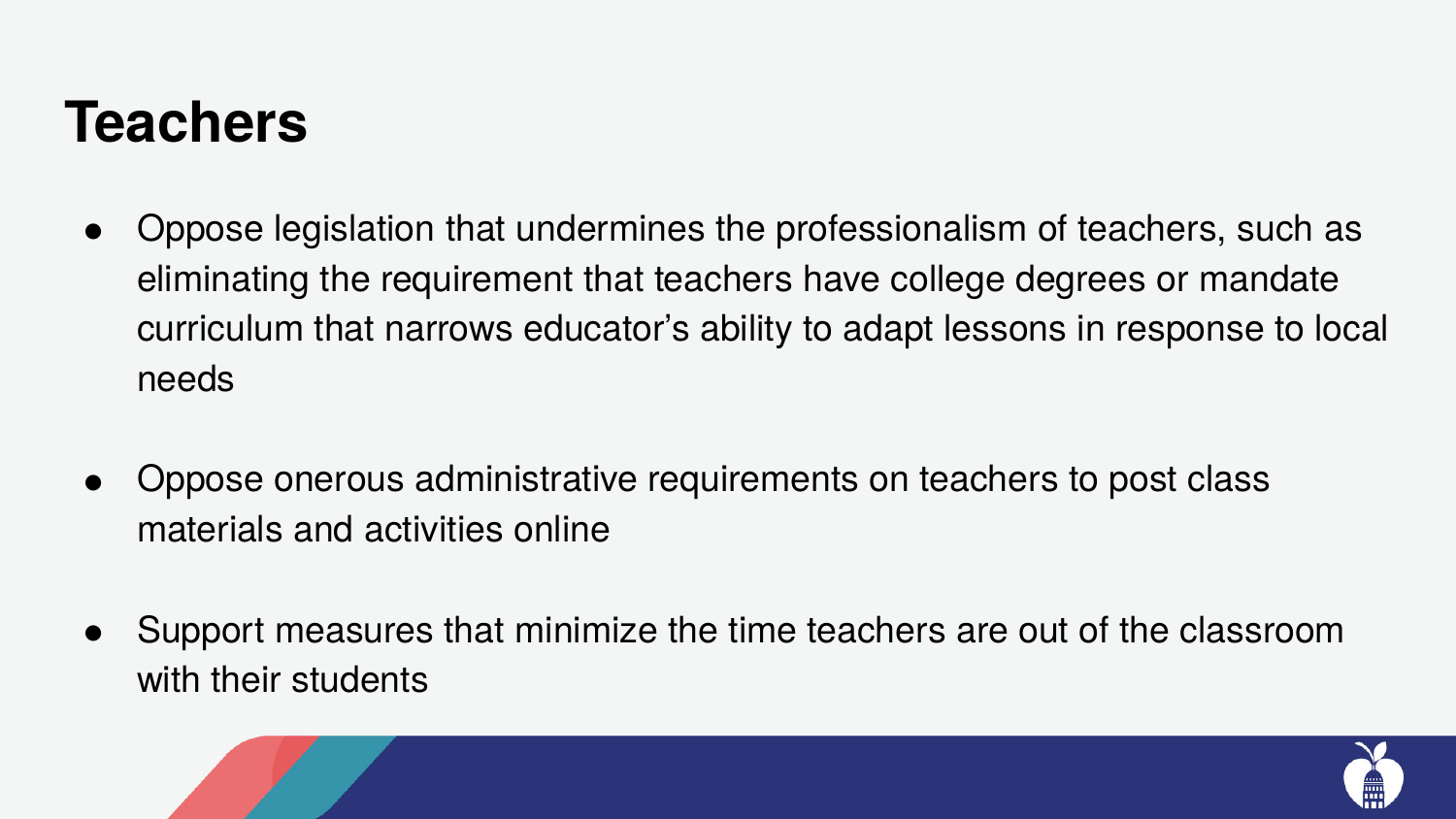

# Teachers
Oppose legislation that undermines the professionalism of teachers, such as eliminating the requirement that teachers have college degrees or mandate curriculum that narrows educator’s ability to adapt lessons in response to local needs

Oppose onerous administrative requirements on teachers to post class materials and activities online

Support measures that minimize the time teachers are out of the classroom with their students